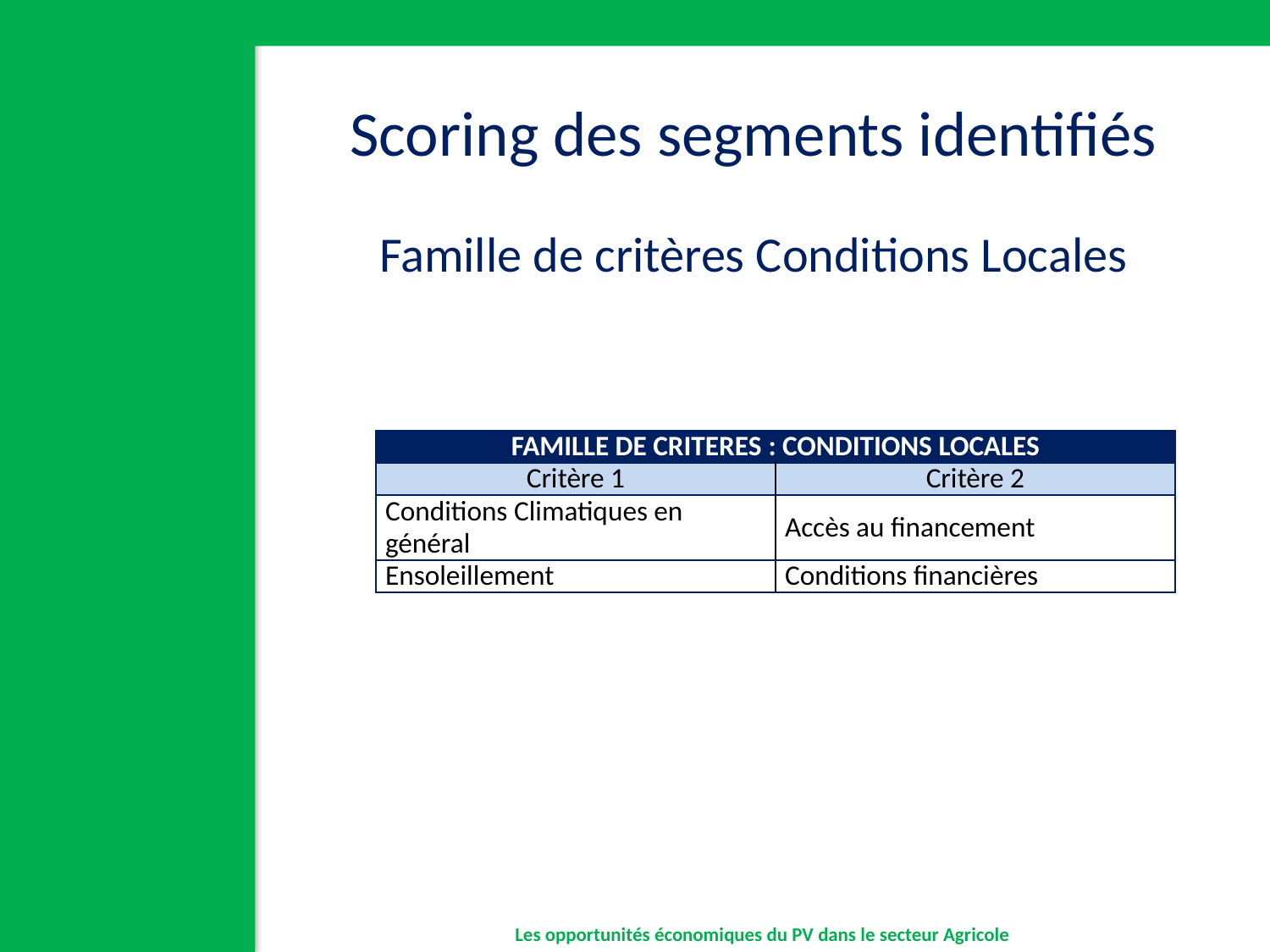

Scoring des segments identifiés
Famille de critères Conditions Locales
| FAMILLE DE CRITERES : CONDITIONS LOCALES |  |
| --- | --- |
| Critère 1 | Critère 2 |
| Conditions Climatiques en général | Accès au financement |
| Ensoleillement | Conditions financières |